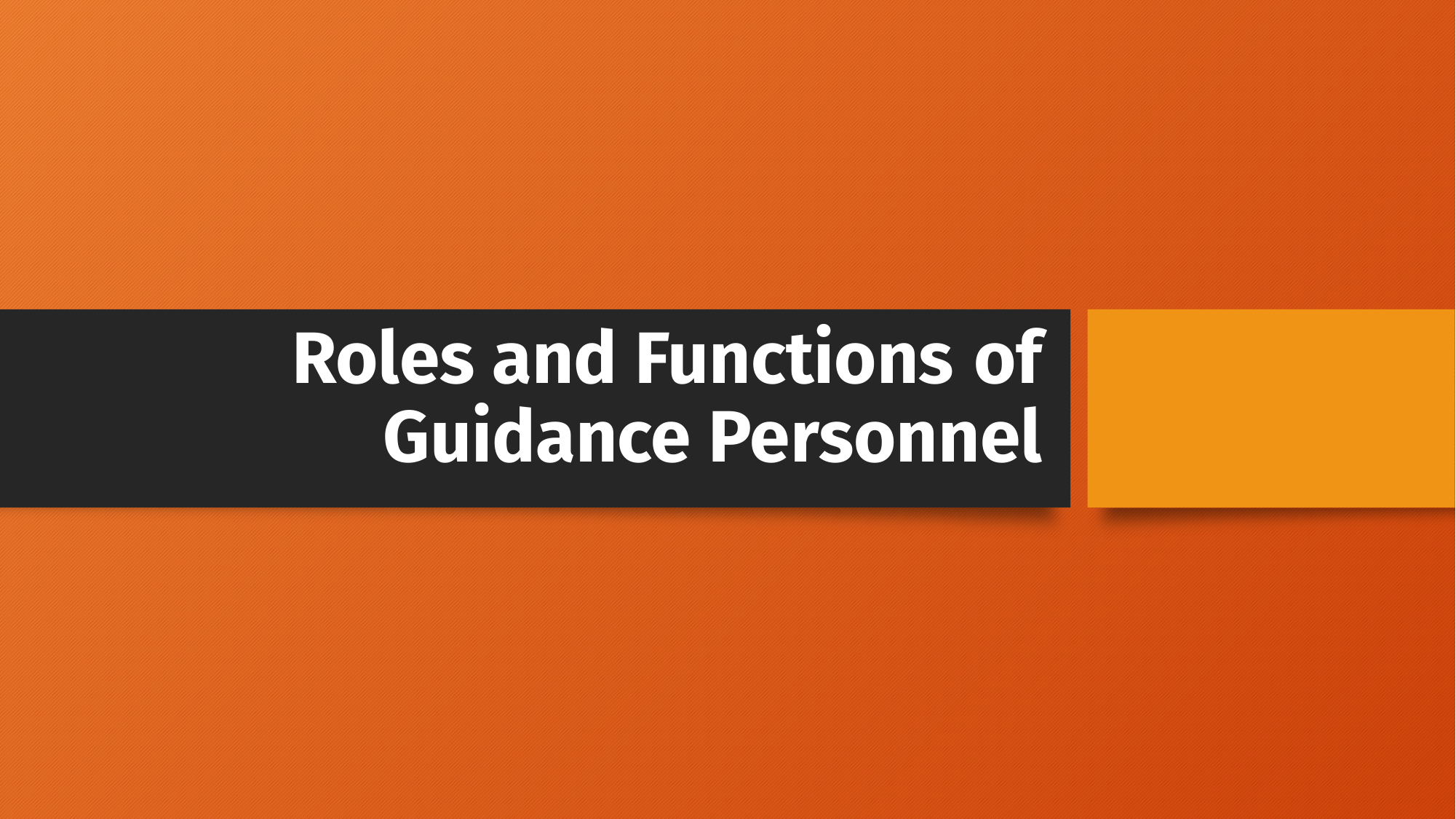

# Roles and Functions of Guidance Personnel